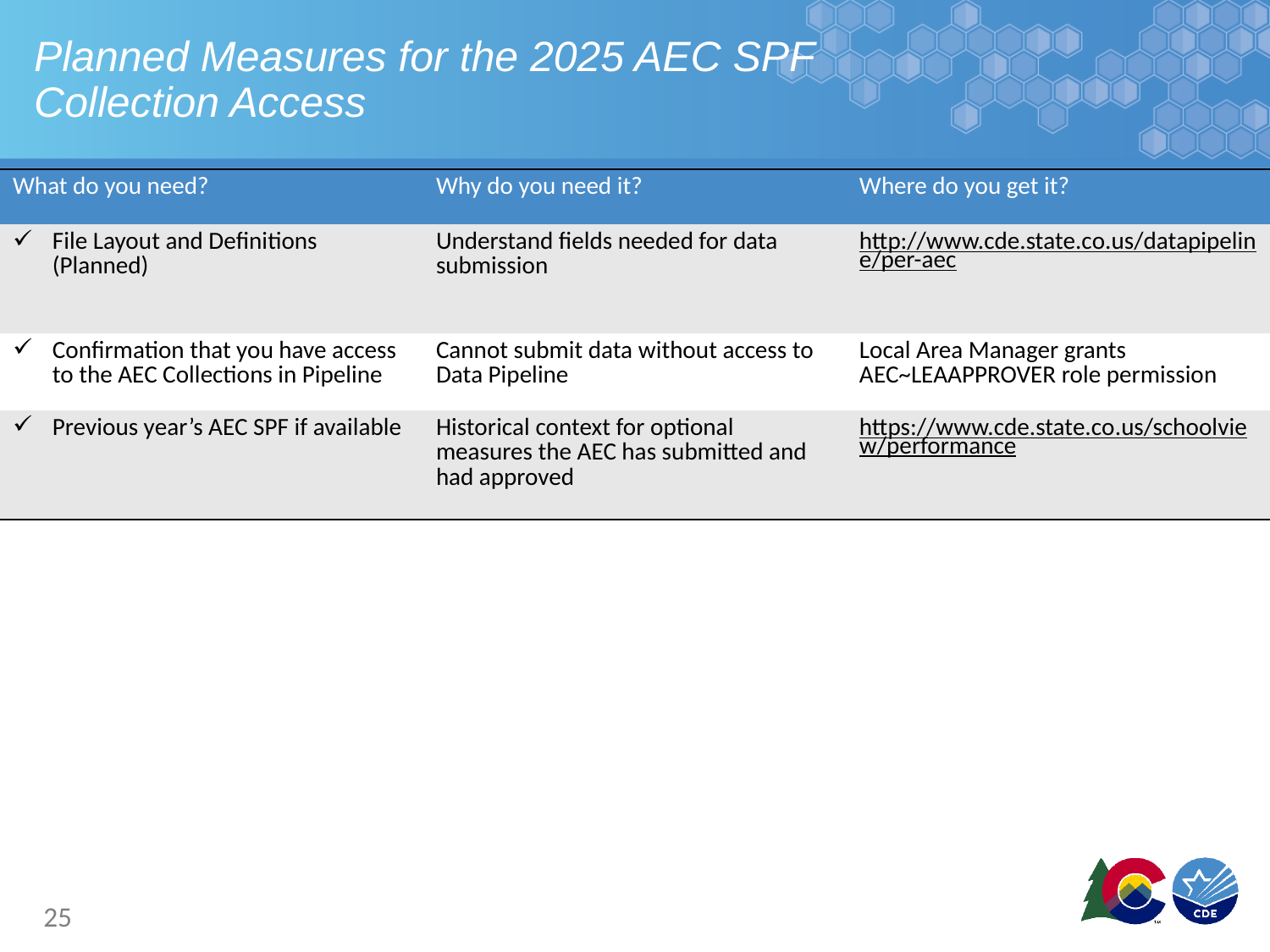

# Planned Measures for the 2025 AEC SPF Collection Access
| What do you need? | Why do you need it? | Where do you get it? |
| --- | --- | --- |
| File Layout and Definitions (Planned) | Understand fields needed for data submission | http://www.cde.state.co.us/datapipeline/per-aec |
| Confirmation that you have access to the AEC Collections in Pipeline | Cannot submit data without access to Data Pipeline | Local Area Manager grants AEC~LEAAPPROVER role permission |
| Previous year’s AEC SPF if available | Historical context for optional measures the AEC has submitted and had approved | https://www.cde.state.co.us/schoolview/performance |
25